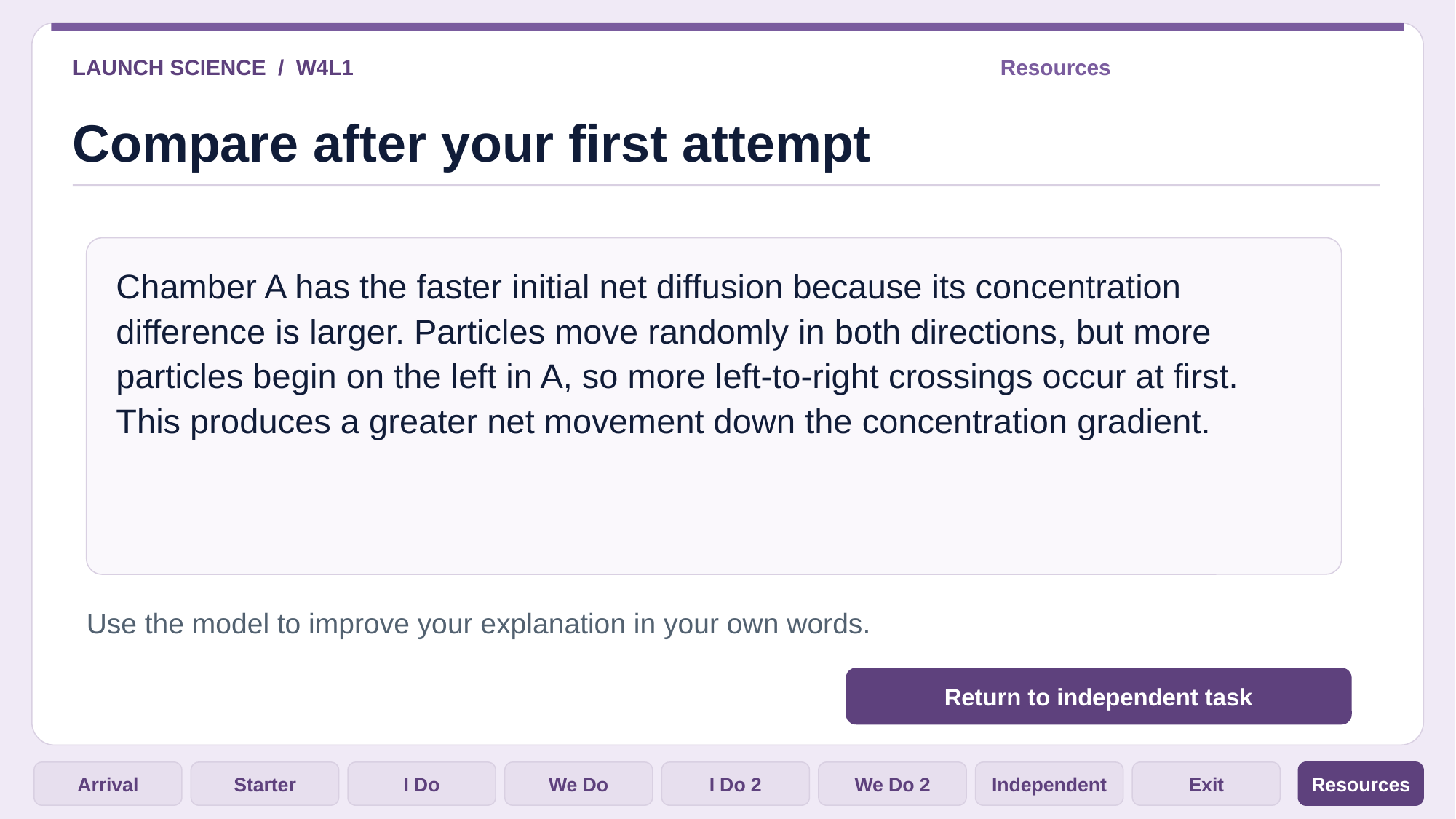

LAUNCH SCIENCE  /  W4L1
Resources
Compare after your first attempt

Chamber A has the faster initial net diffusion because its concentration difference is larger. Particles move randomly in both directions, but more particles begin on the left in A, so more left-to-right crossings occur at first. This produces a greater net movement down the concentration gradient.
Use the model to improve your explanation in your own words.
Return to independent task
Arrival
Starter
I Do
We Do
I Do 2
We Do 2
Independent
Exit
Resources